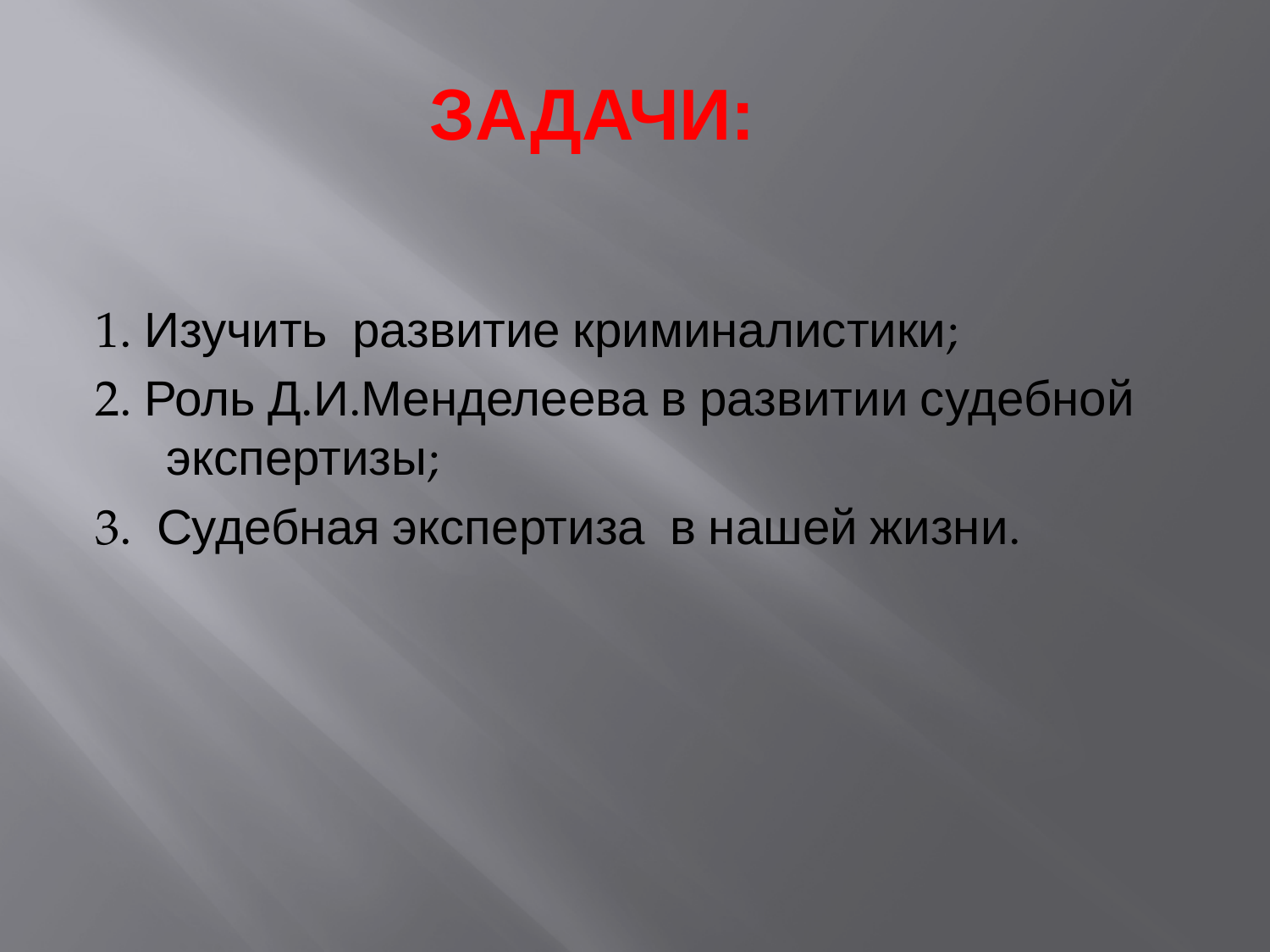

# Задачи:

1. Изучить  развитие криминалистики;
2. Роль Д.И.Менделеева в развитии судебной экспертизы;
3.  Судебная экспертиза  в нашей жизни.